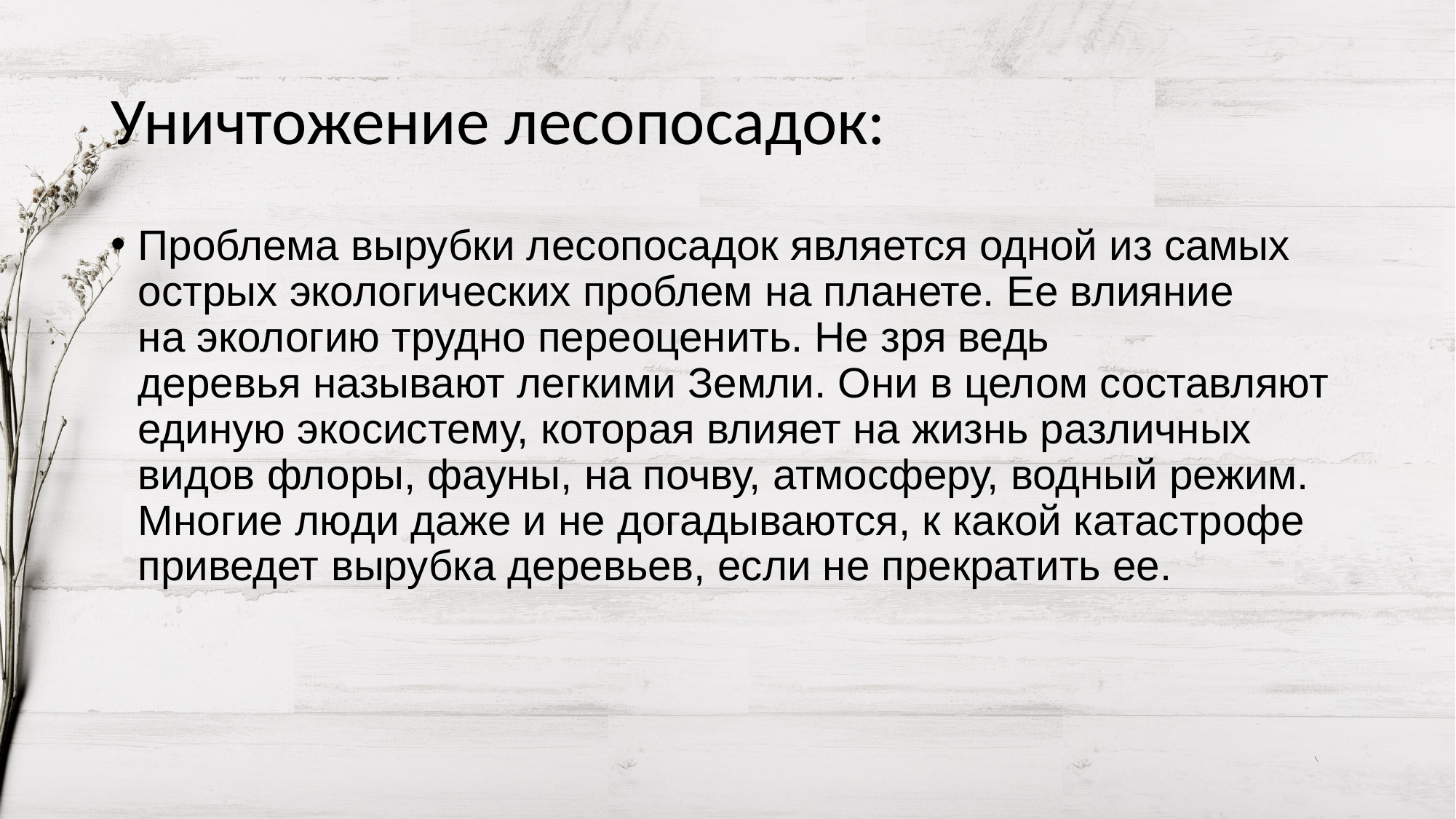

# Уничтожение лесопосадок:
Проблема вырубки лесопосадок является одной из самых острых экологических проблем на планете. Ее влияние на экологию трудно переоценить. Не зря ведь деревья называют легкими Земли. Они в целом составляют единую экосистему, которая влияет на жизнь различных видов флоры, фауны, на почву, атмосферу, водный режим. Многие люди даже и не догадываются, к какой катастрофе приведет вырубка деревьев, если не прекратить ее.